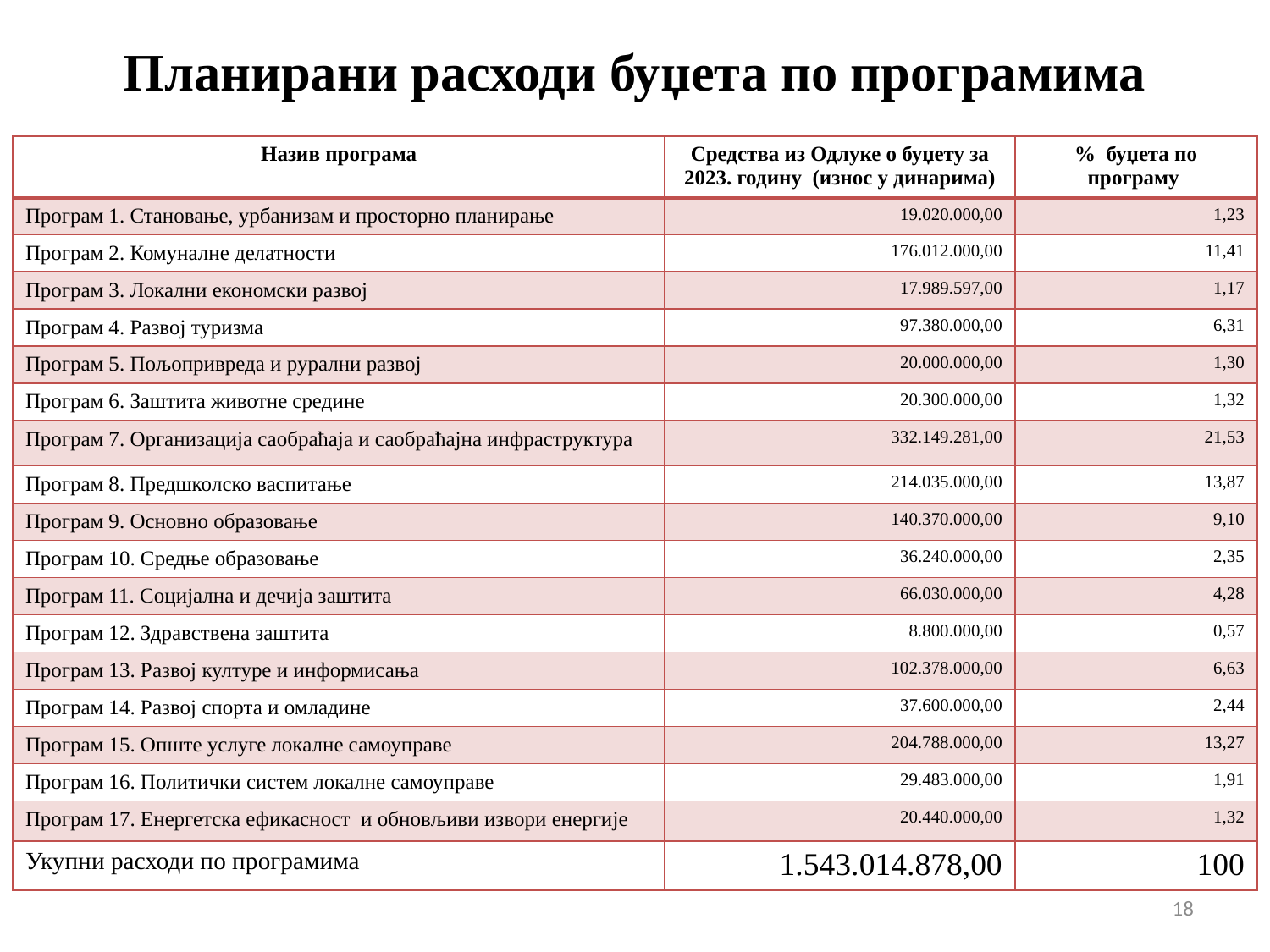

# Планирани расходи буџета по програмима
| Назив програма | Средства из Одлуке о буџету за 2023. годину (износ у динарима) | % буџета по програму |
| --- | --- | --- |
| Програм 1. Становање, урбанизам и просторно планирање | 19.020.000,00 | 1,23 |
| Програм 2. Комуналне делатности | 176.012.000,00 | 11,41 |
| Програм 3. Локални економски развој | 17.989.597,00 | 1,17 |
| Програм 4. Развој туризма | 97.380.000,00 | 6,31 |
| Програм 5. Пољопривреда и рурални развој | 20.000.000,00 | 1,30 |
| Програм 6. Заштита животне средине | 20.300.000,00 | 1,32 |
| Програм 7. Организација саобраћаја и саобраћајна инфраструктура | 332.149.281,00 | 21,53 |
| Програм 8. Предшколско васпитање | 214.035.000,00 | 13,87 |
| Програм 9. Основно образовање | 140.370.000,00 | 9,10 |
| Програм 10. Средње образовање | 36.240.000,00 | 2,35 |
| Програм 11. Социјална и дечија заштита | 66.030.000,00 | 4,28 |
| Програм 12. Здравствена заштита | 8.800.000,00 | 0,57 |
| Програм 13. Развој културе и информисања | 102.378.000,00 | 6,63 |
| Програм 14. Развој спорта и омладине | 37.600.000,00 | 2,44 |
| Програм 15. Опште услуге локалне самоуправе | 204.788.000,00 | 13,27 |
| Програм 16. Политички систем локалне самоуправе | 29.483.000,00 | 1,91 |
| Програм 17. Енергетска ефикасност и обновљиви извори енергије | 20.440.000,00 | 1,32 |
| Укупни расходи по програмима | 1.543.014.878,00 | 100 |
18